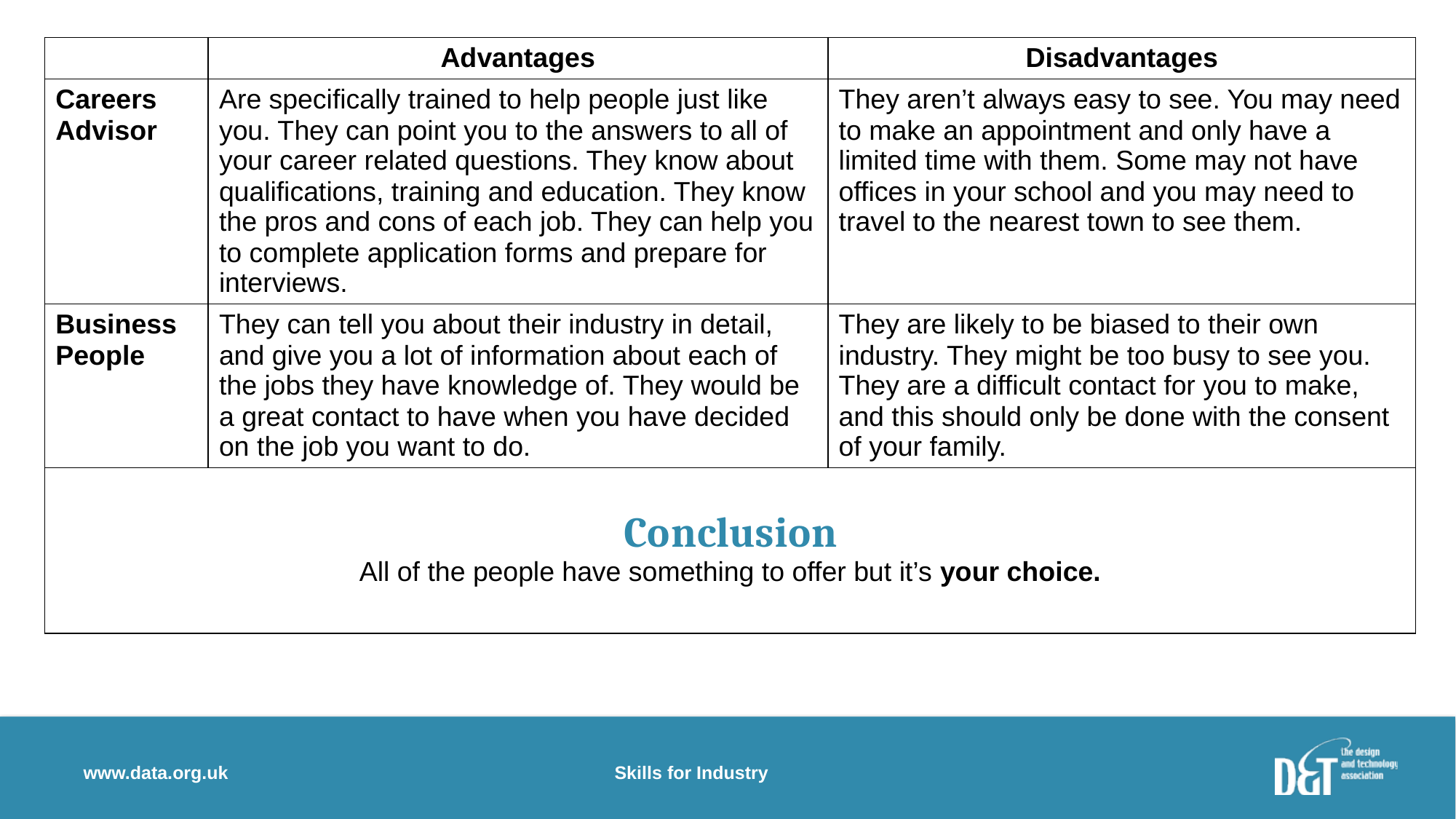

|  | Advantages | Disadvantages |
| --- | --- | --- |
| Careers Advisor | Are specifically trained to help people just like you. They can point you to the answers to all of your career related questions. They know about qualifications, training and education. They know the pros and cons of each job. They can help you to complete application forms and prepare for interviews. | They aren’t always easy to see. You may need to make an appointment and only have a limited time with them. Some may not have offices in your school and you may need to travel to the nearest town to see them. |
| Business People | They can tell you about their industry in detail, and give you a lot of information about each of the jobs they have knowledge of. They would be a great contact to have when you have decided on the job you want to do. | They are likely to be biased to their own industry. They might be too busy to see you. They are a difficult contact for you to make, and this should only be done with the consent of your family. |
| Conclusion All of the people have something to offer but it’s your choice. |  |  |